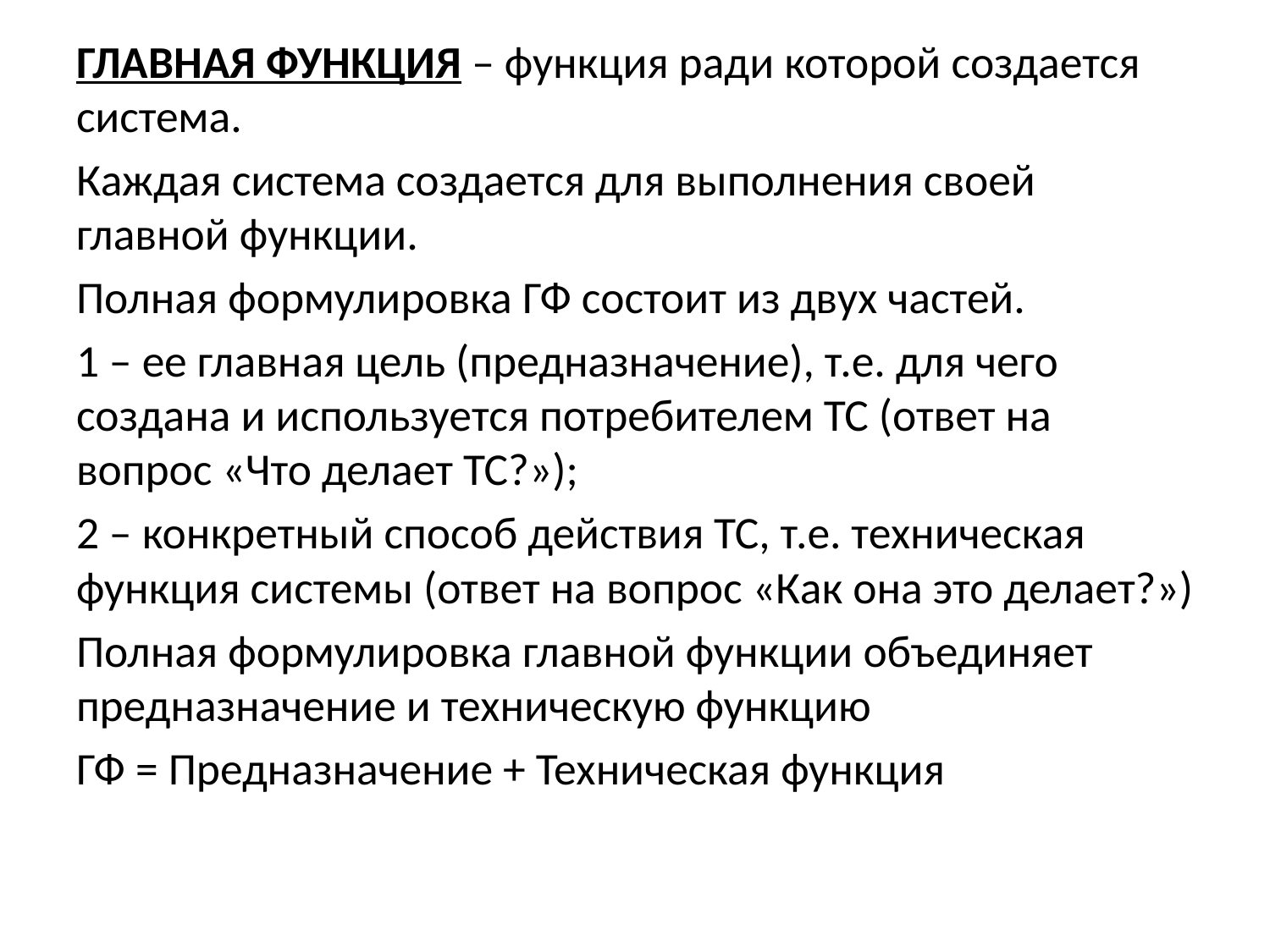

ГЛАВНАЯ ФУНКЦИЯ – функция ради которой создается система.
Каждая система создается для выполнения своей главной функции.
Полная формулировка ГФ состоит из двух частей.
1 – ее главная цель (предназначение), т.е. для чего создана и используется потребителем ТС (ответ на вопрос «Что делает ТС?»);
2 – конкретный способ действия ТС, т.е. техническая функция системы (ответ на вопрос «Как она это делает?»)
Полная формулировка главной функции объединяет предназначение и техническую функцию
ГФ = Предназначение + Техническая функция